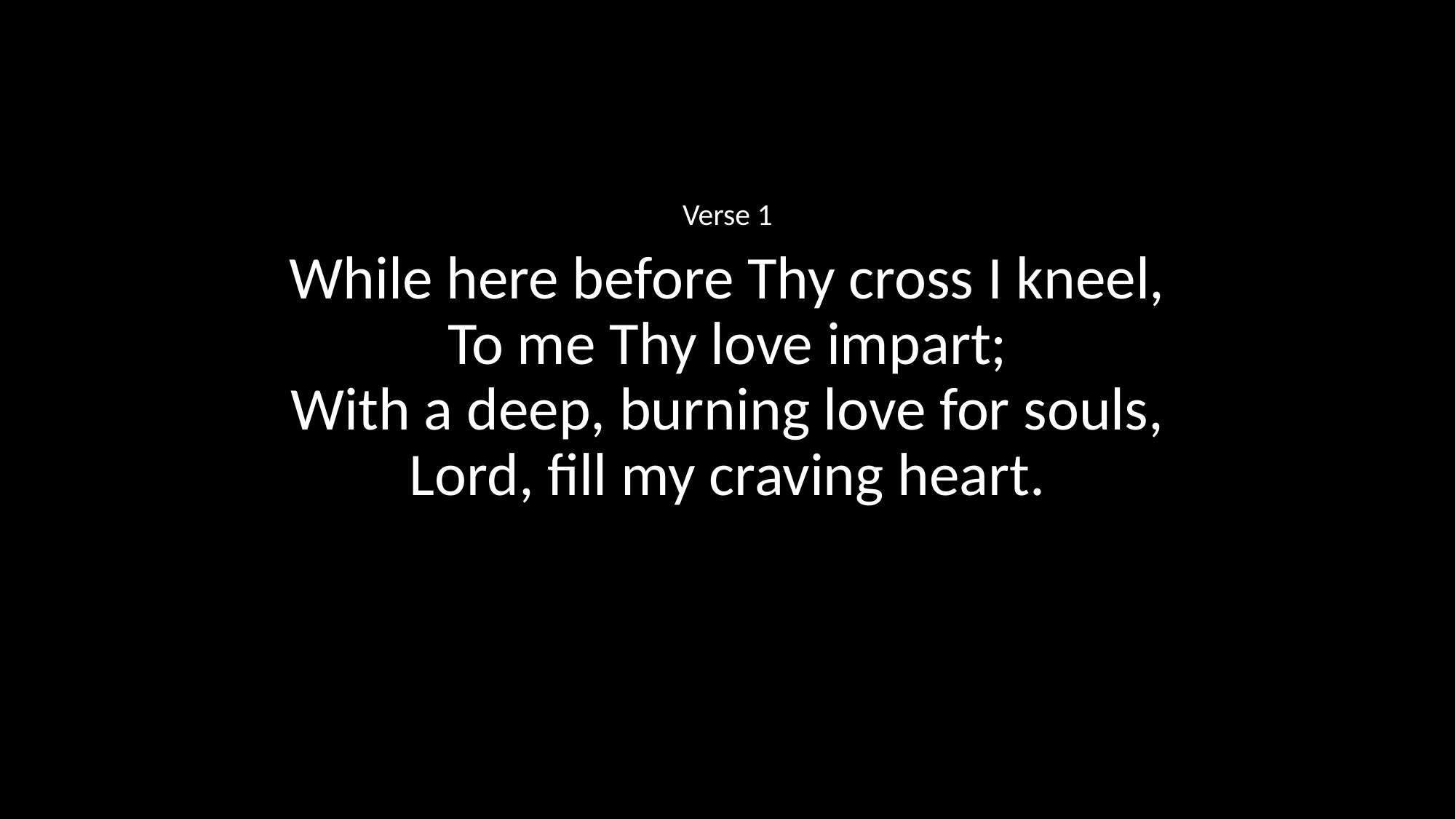

Verse 1
While here before Thy cross I kneel,
To me Thy love impart;
With a deep, burning love for souls,
Lord, fill my craving heart.